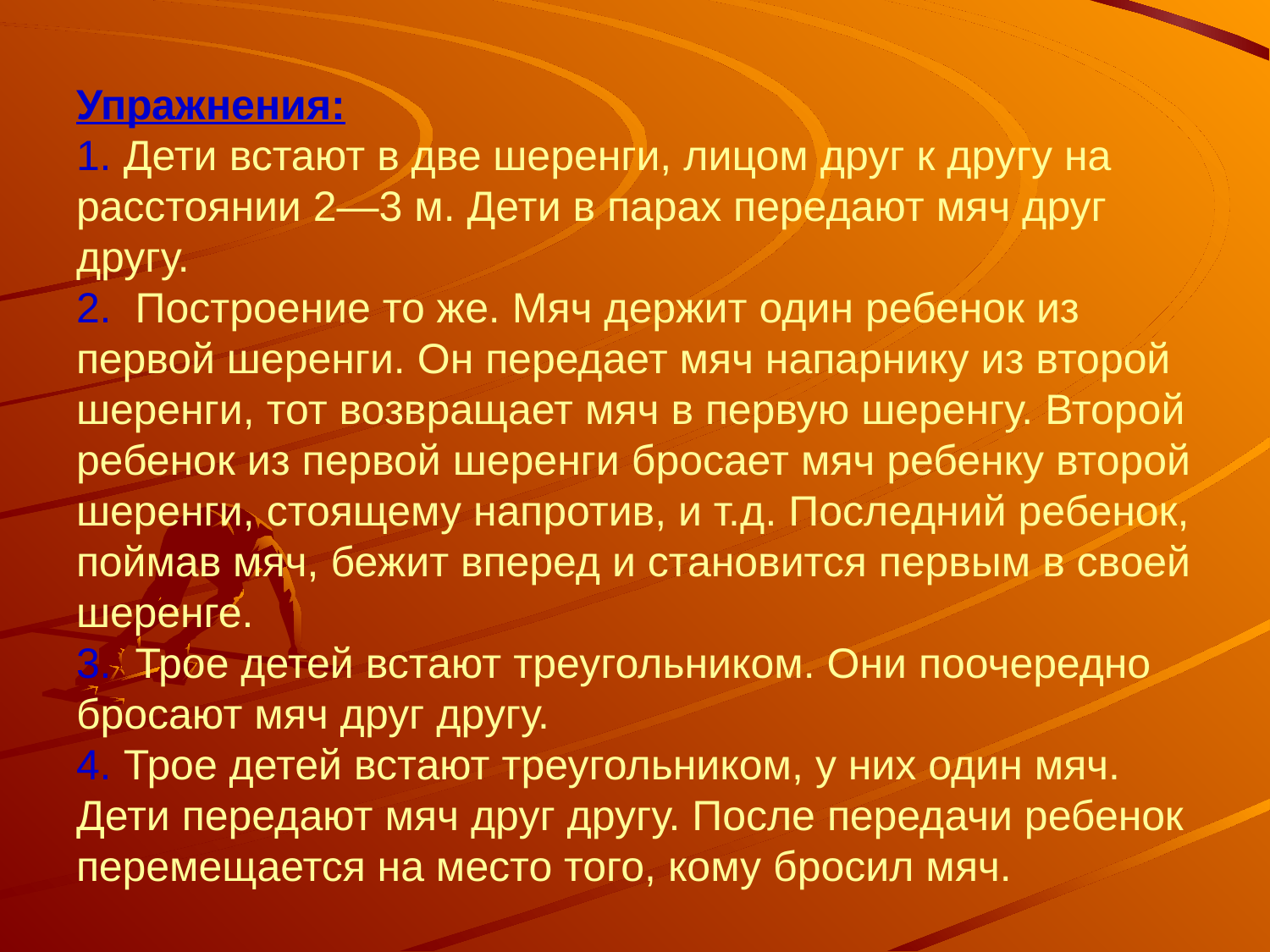

# Упражнения: 1. Дети встают в две шеренги, лицом друг к другу на расстоянии 2—3 м. Дети в парах передают мяч друг другу. 2.  Построение то же. Мяч держит один ребенок из первой шеренги. Он передает мяч напарнику из второй шеренги, тот возвращает мяч в первую шеренгу. Второй ребенок из первой шеренги бросает мяч ребенку второй шеренги, стоящему напротив, и т.д. Последний ребенок, поймав мяч, бежит вперед и становится первым в своей шеренге. 3.  Трое детей встают треугольником. Они поочередно бросают мяч друг другу. 4. Трое детей встают треугольником, у них один мяч. Дети пере­дают мяч друг другу. После передачи ребенок перемещается на место того, кому бросил мяч.